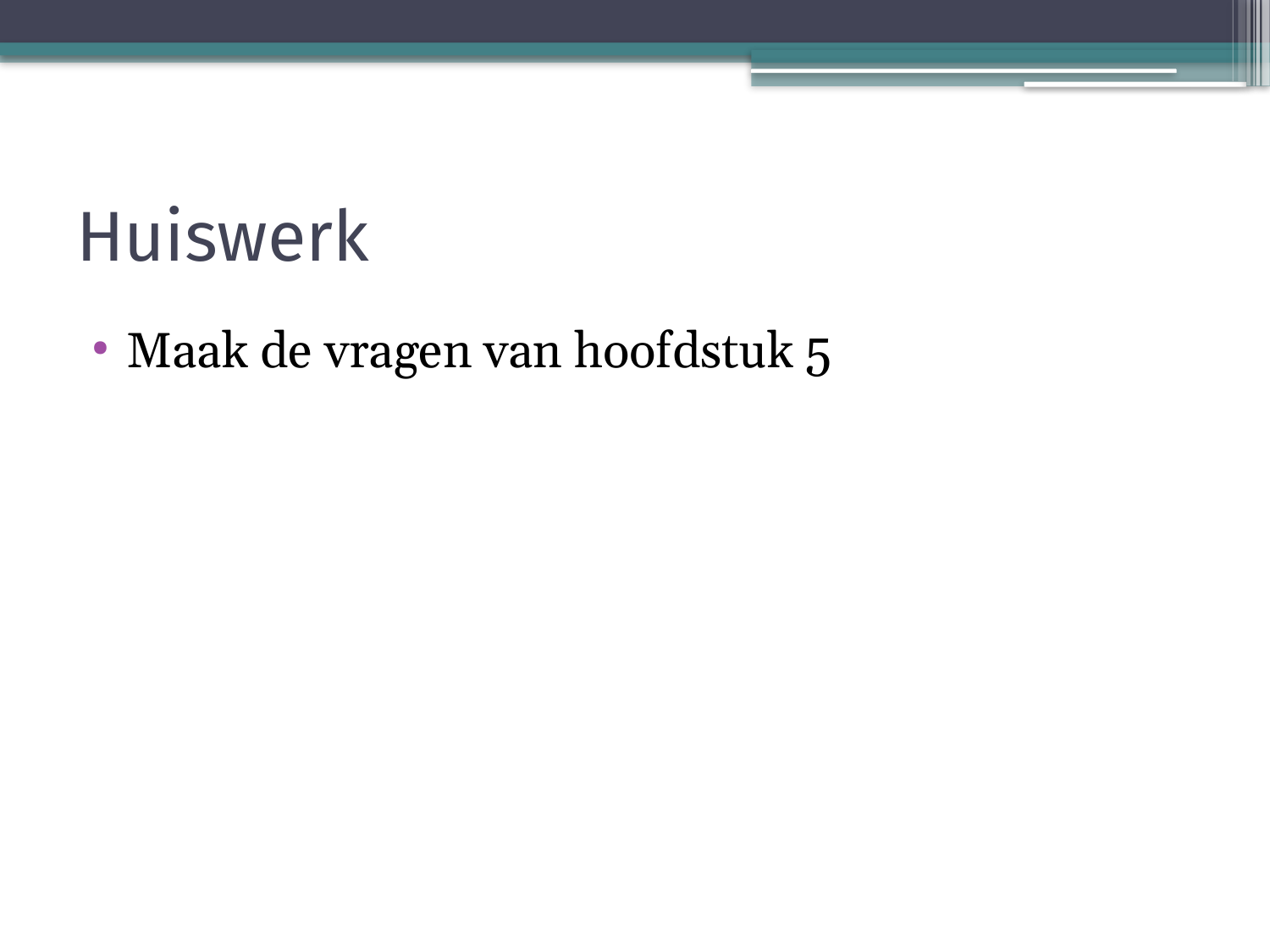

# Huiswerk
Maak de vragen van hoofdstuk 5